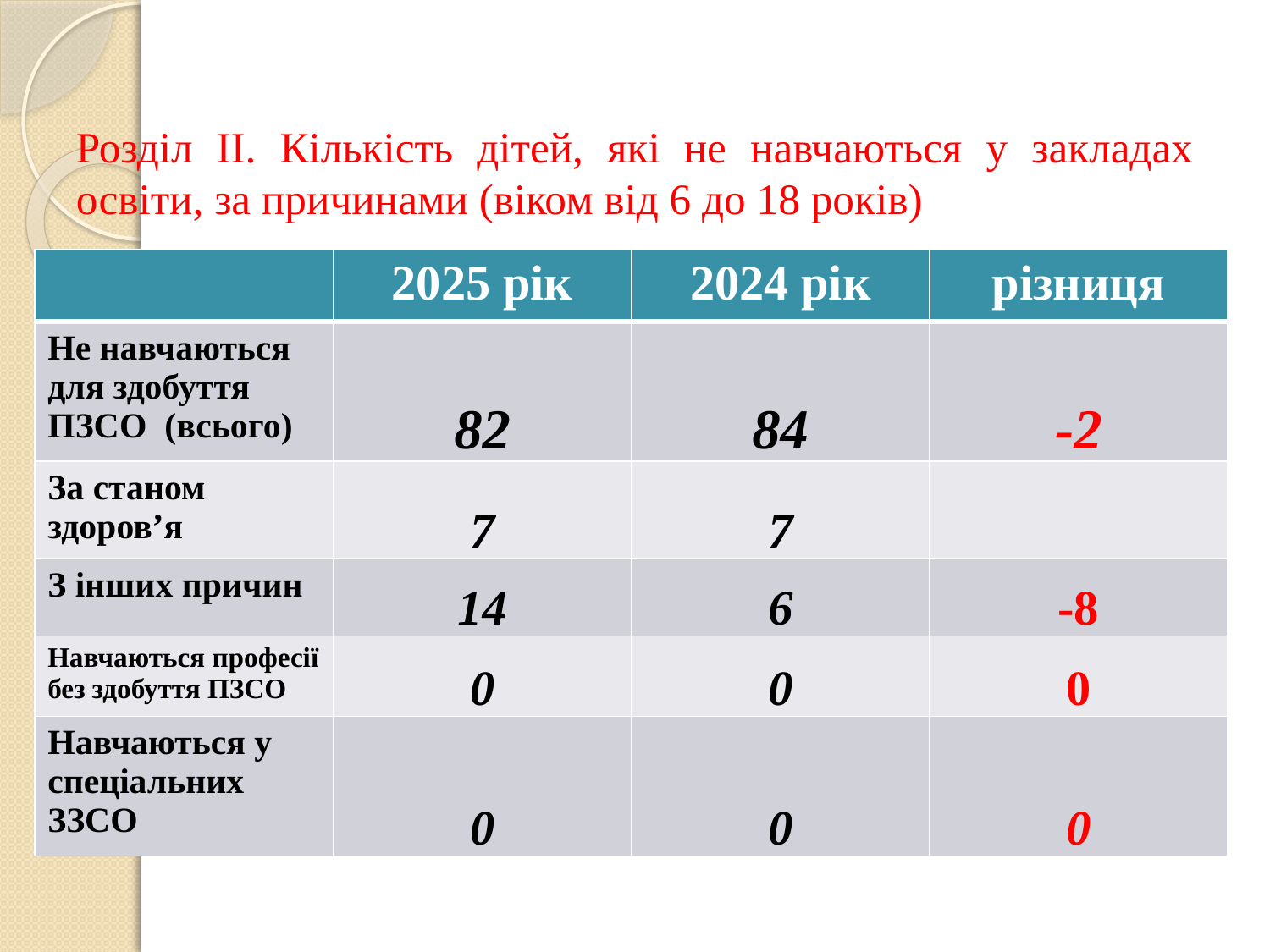

# Розділ ІІ. Кількість дітей, які не навчаються у закладах освіти, за причинами (віком від 6 до 18 років)
|  | 2025 рік | 2024 рік | різниця |
| --- | --- | --- | --- |
| Не навчаються для здобуття ПЗСО (всього) | 82 | 84 | -2 |
| За станом здоров’я | 7 | 7 |  |
| З інших причин | 14 | 6 | -8 |
| Навчаються професії без здобуття ПЗСО | 0 | 0 | 0 |
| Навчаються у спеціальних ЗЗСО | 0 | 0 | 0 |